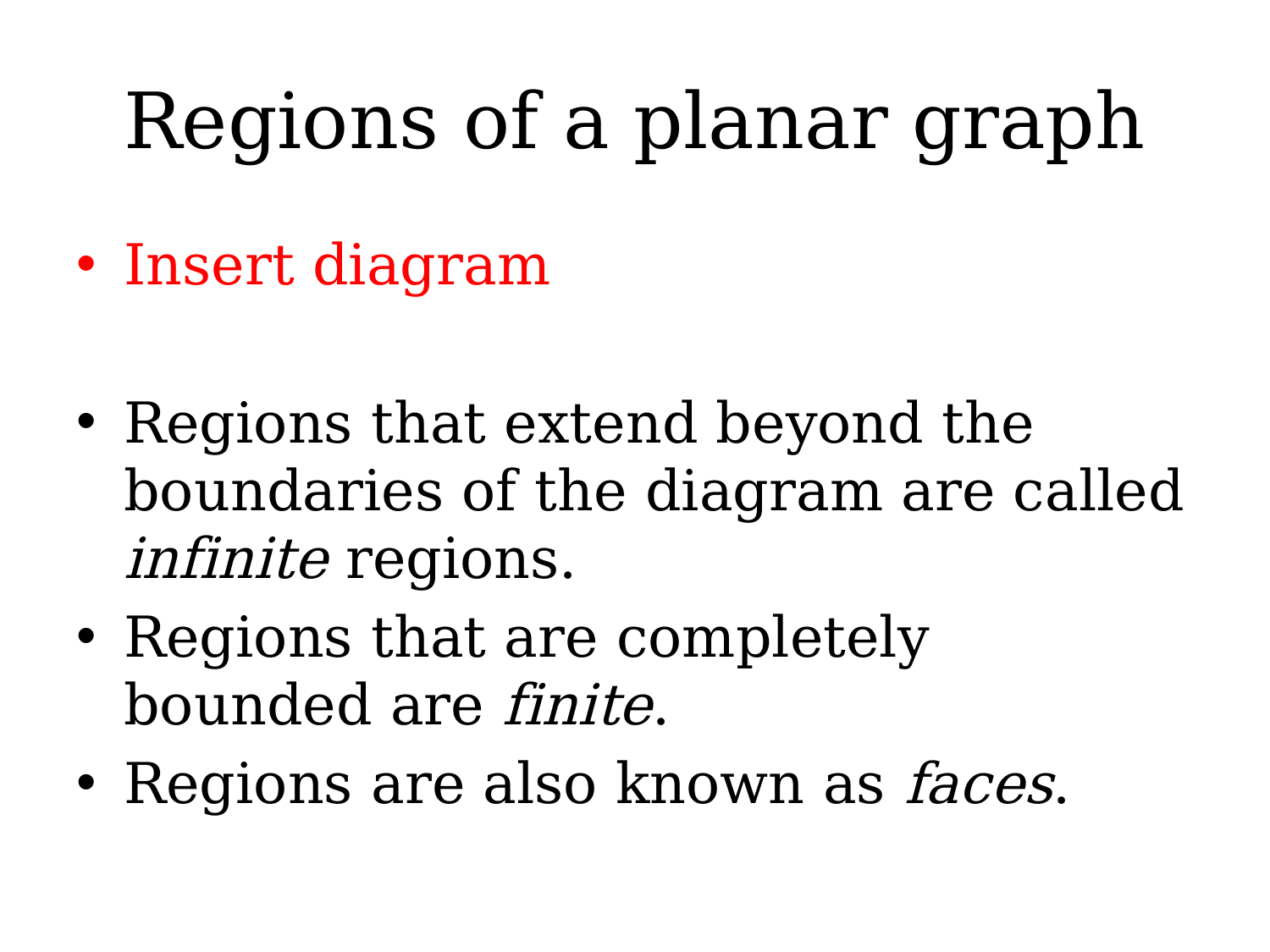

# Regions of a planar graph
Insert diagram

Regions that extend beyond the boundaries of the diagram are called infinite regions.
Regions that are completely bounded are finite.
Regions are also known as faces.